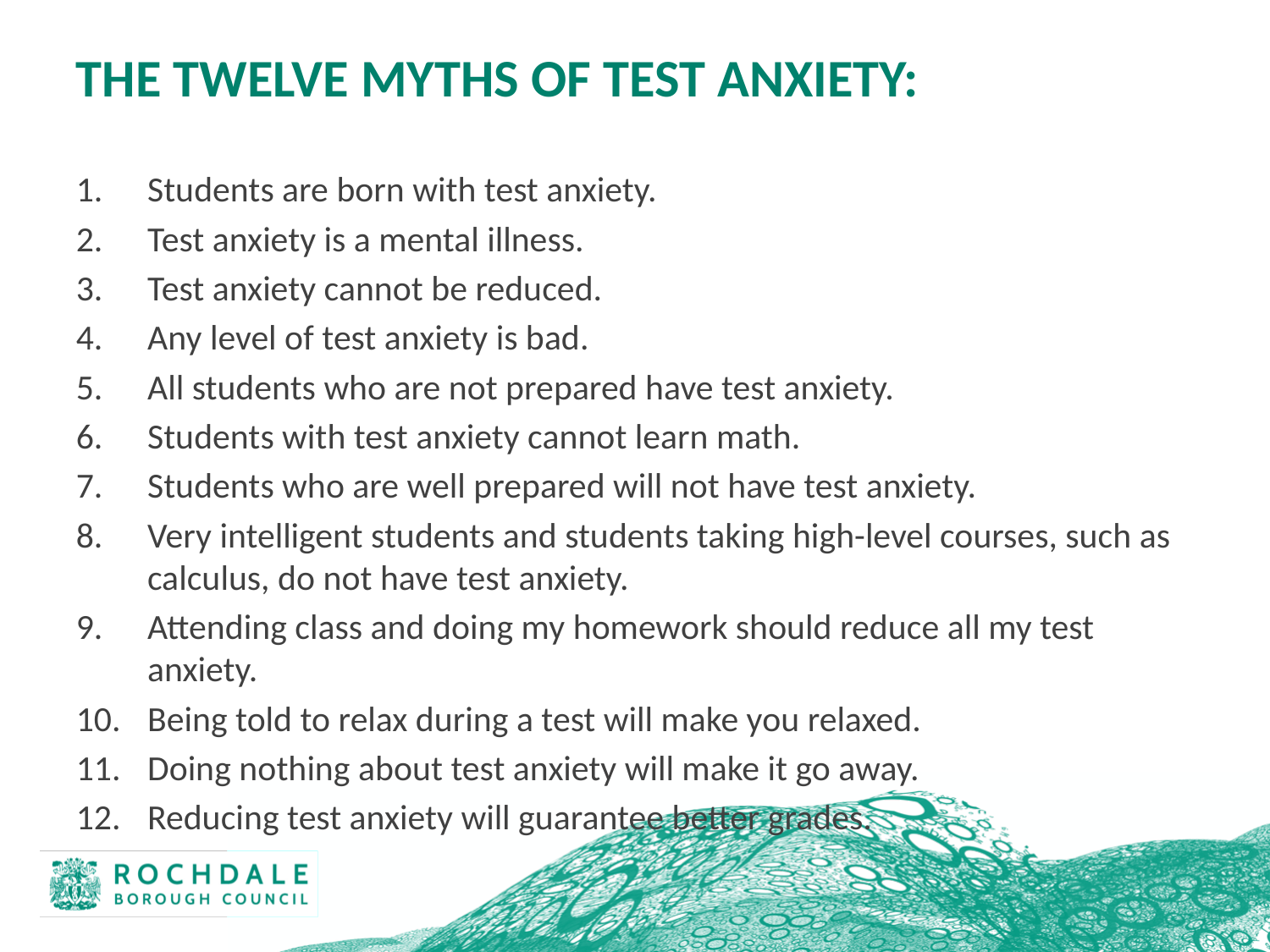

# THE TWELVE MYTHS OF TEST ANXIETY:
Students are born with test anxiety.
Test anxiety is a mental illness.
Test anxiety cannot be reduced.
Any level of test anxiety is bad.
All students who are not prepared have test anxiety.
Students with test anxiety cannot learn math.
Students who are well prepared will not have test anxiety.
Very intelligent students and students taking high-level courses, such as calculus, do not have test anxiety.
Attending class and doing my homework should reduce all my test anxiety.
Being told to relax during a test will make you relaxed.
Doing nothing about test anxiety will make it go away.
Reducing test anxiety will guarantee better grades.